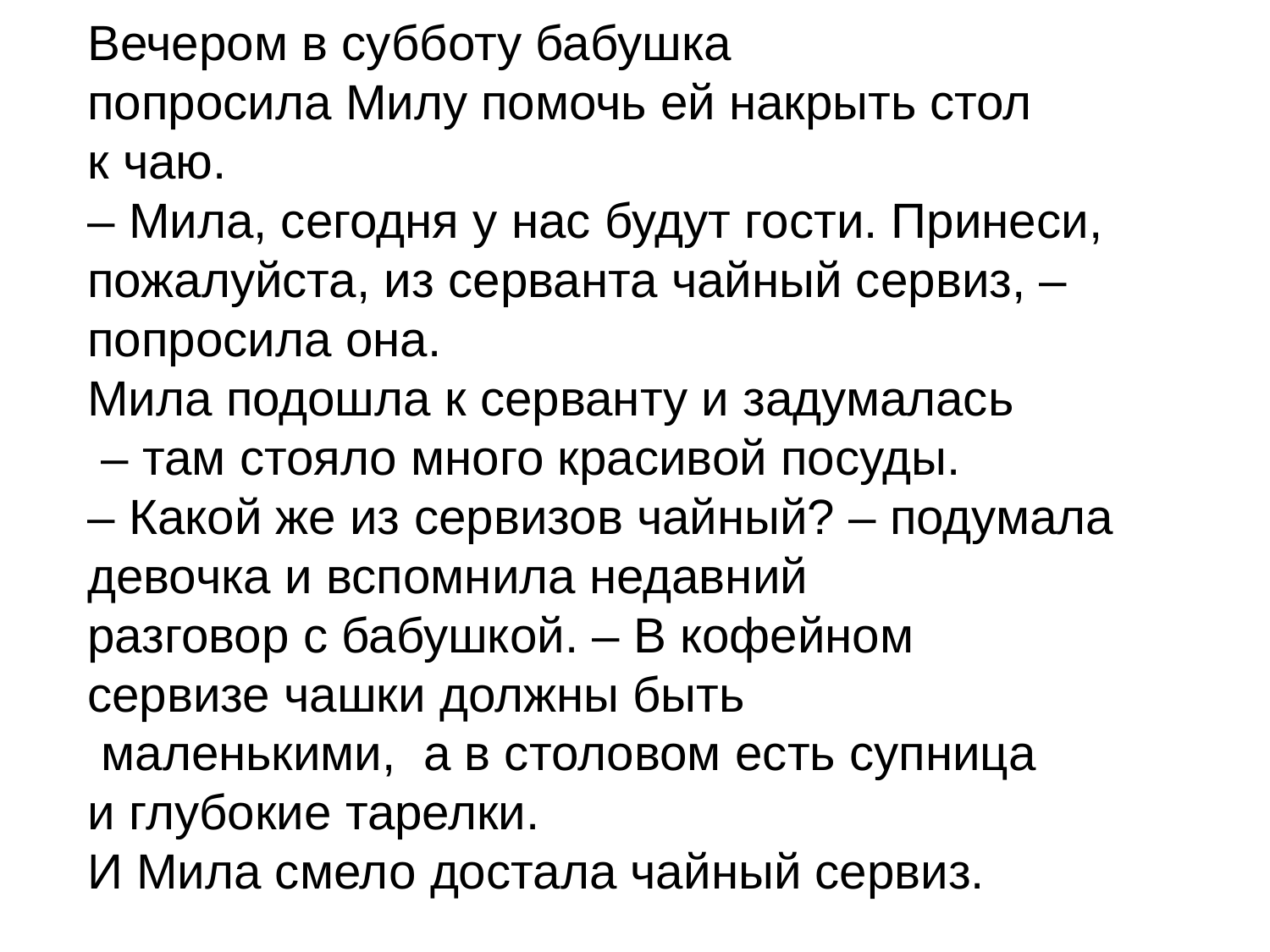

Вечером в субботу бабушка
попросила Милу помочь ей накрыть стол
к чаю.
– Мила, сегодня у нас будут гости. Принеси,
пожалуйста, из серванта чайный сервиз, –
попросила она.
Мила подошла к серванту и задумалась
 – там стояло много красивой посуды.
– Какой же из сервизов чайный? – подумала
девочка и вспомнила недавний
разговор с бабушкой. – В кофейном
сервизе чашки должны быть
 маленькими,  а в столовом есть супница
и глубокие тарелки.
И Мила смело достала чайный сервиз.